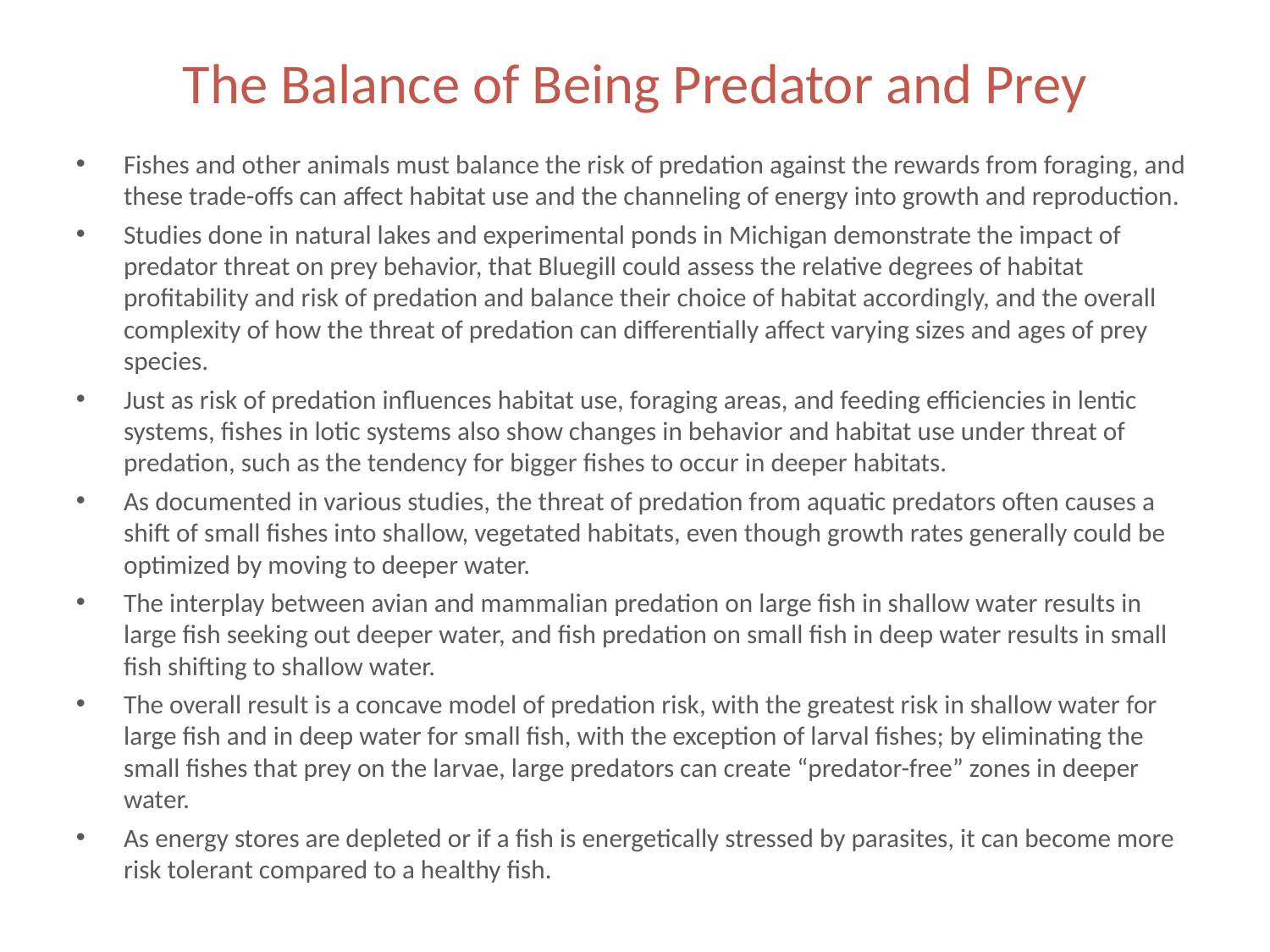

# The Balance of Being Predator and Prey
Fishes and other animals must balance the risk of predation against the rewards from foraging, and these trade-offs can affect habitat use and the channeling of energy into growth and reproduction.
Studies done in natural lakes and experimental ponds in Michigan demonstrate the impact of predator threat on prey behavior, that Bluegill could assess the relative degrees of habitat profitability and risk of predation and balance their choice of habitat accordingly, and the overall complexity of how the threat of predation can differentially affect varying sizes and ages of prey species.
Just as risk of predation influences habitat use, foraging areas, and feeding efficiencies in lentic systems, fishes in lotic systems also show changes in behavior and habitat use under threat of predation, such as the tendency for bigger fishes to occur in deeper habitats.
As documented in various studies, the threat of predation from aquatic predators often causes a shift of small fishes into shallow, vegetated habitats, even though growth rates generally could be optimized by moving to deeper water.
The interplay between avian and mammalian predation on large fish in shallow water results in large fish seeking out deeper water, and fish predation on small fish in deep water results in small fish shifting to shallow water.
The overall result is a concave model of predation risk, with the greatest risk in shallow water for large fish and in deep water for small fish, with the exception of larval fishes; by eliminating the small fishes that prey on the larvae, large predators can create “predator-free” zones in deeper water.
As energy stores are depleted or if a fish is energetically stressed by parasites, it can become more risk tolerant compared to a healthy fish.